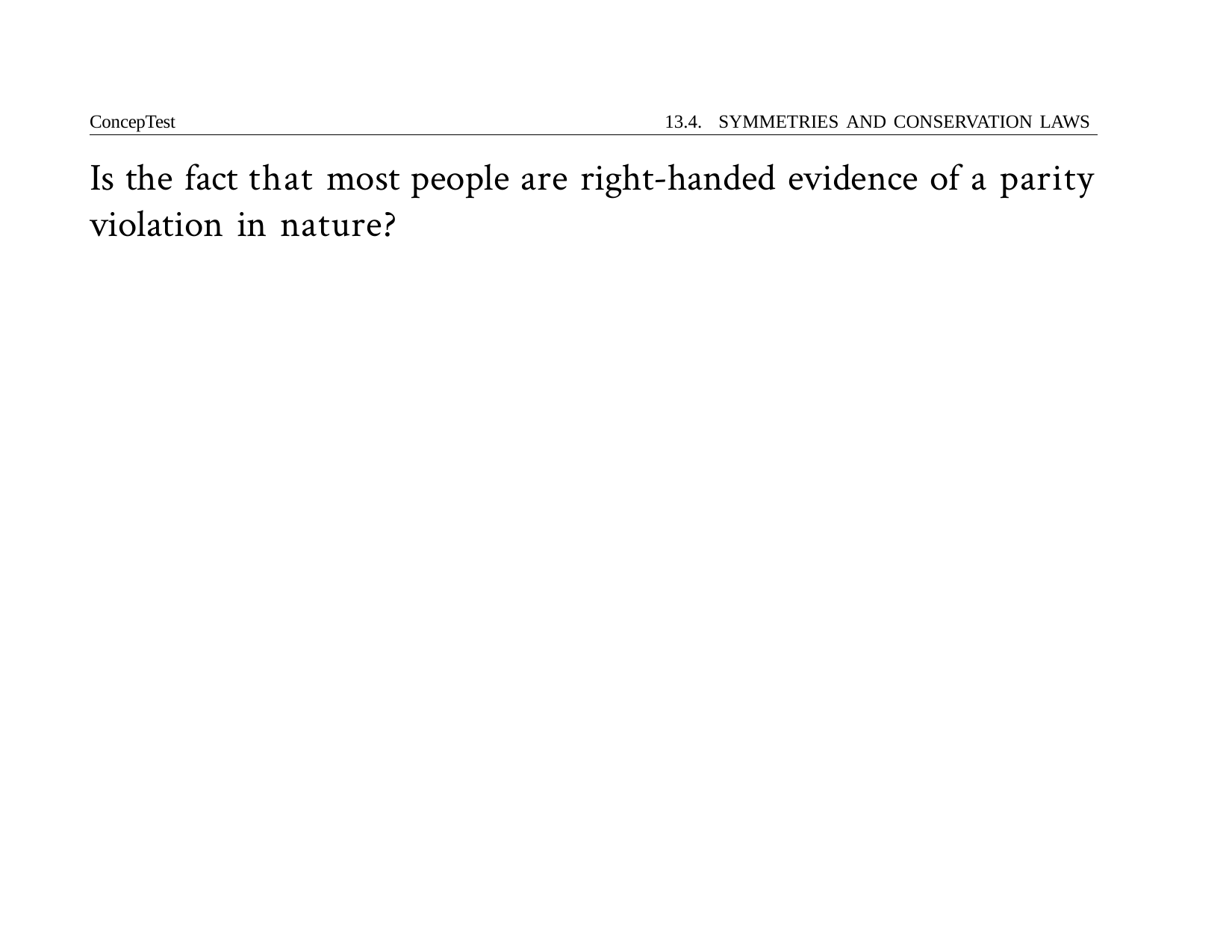

ConcepTest	13.4.  SYMMETRIES AND CONSERVATION LAWS

# Is the fact that most people are right-handed evidence of a parity violation in nature?